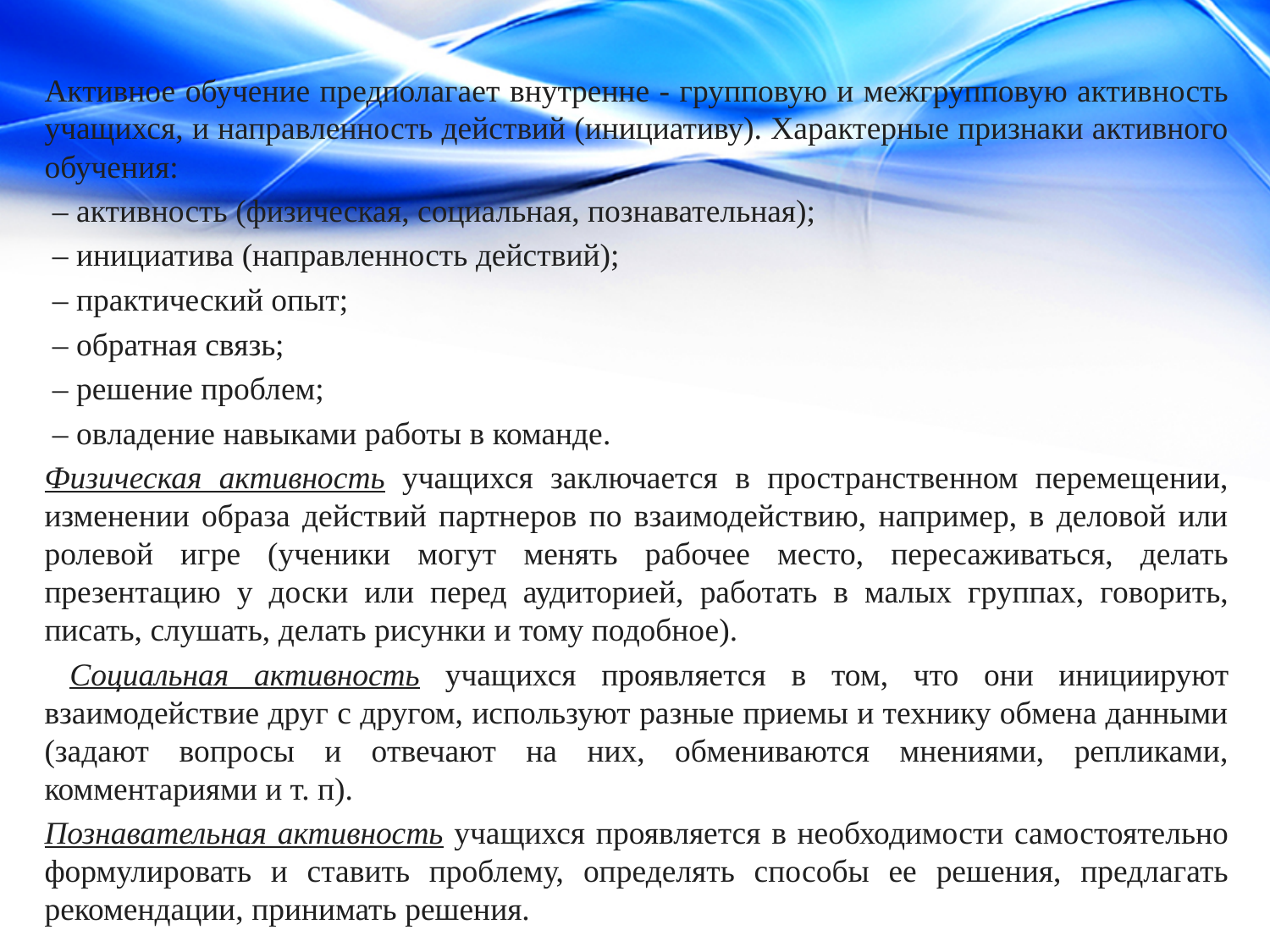

Активное обучение предполагает внутренне - групповую и межгрупповую активность учащихся, и направленность действий (инициативу). Характерные признаки активного обучения:
 – активность (физическая, социальная, познавательная);
 – инициатива (направленность действий);
 – практический опыт;
 – обратная связь;
 – решение проблем;
 – овладение навыками работы в команде.
Физическая активность учащихся заключается в пространственном перемещении, изменении образа действий партнеров по взаимодействию, например, в деловой или ролевой игре (ученики могут менять рабочее место, пересаживаться, делать презентацию у доски или перед аудиторией, работать в малых группах, говорить, писать, слушать, делать рисунки и тому подобное).
 Социальная активность учащихся проявляется в том, что они инициируют взаимодействие друг с другом, используют разные приемы и технику обмена данными (задают вопросы и отвечают на них, обмениваются мнениями, репликами, комментариями и т. п).
Познавательная активность учащихся проявляется в необходимости самостоятельно формулировать и ставить проблему, определять способы ее решения, предлагать рекомендации, принимать решения.